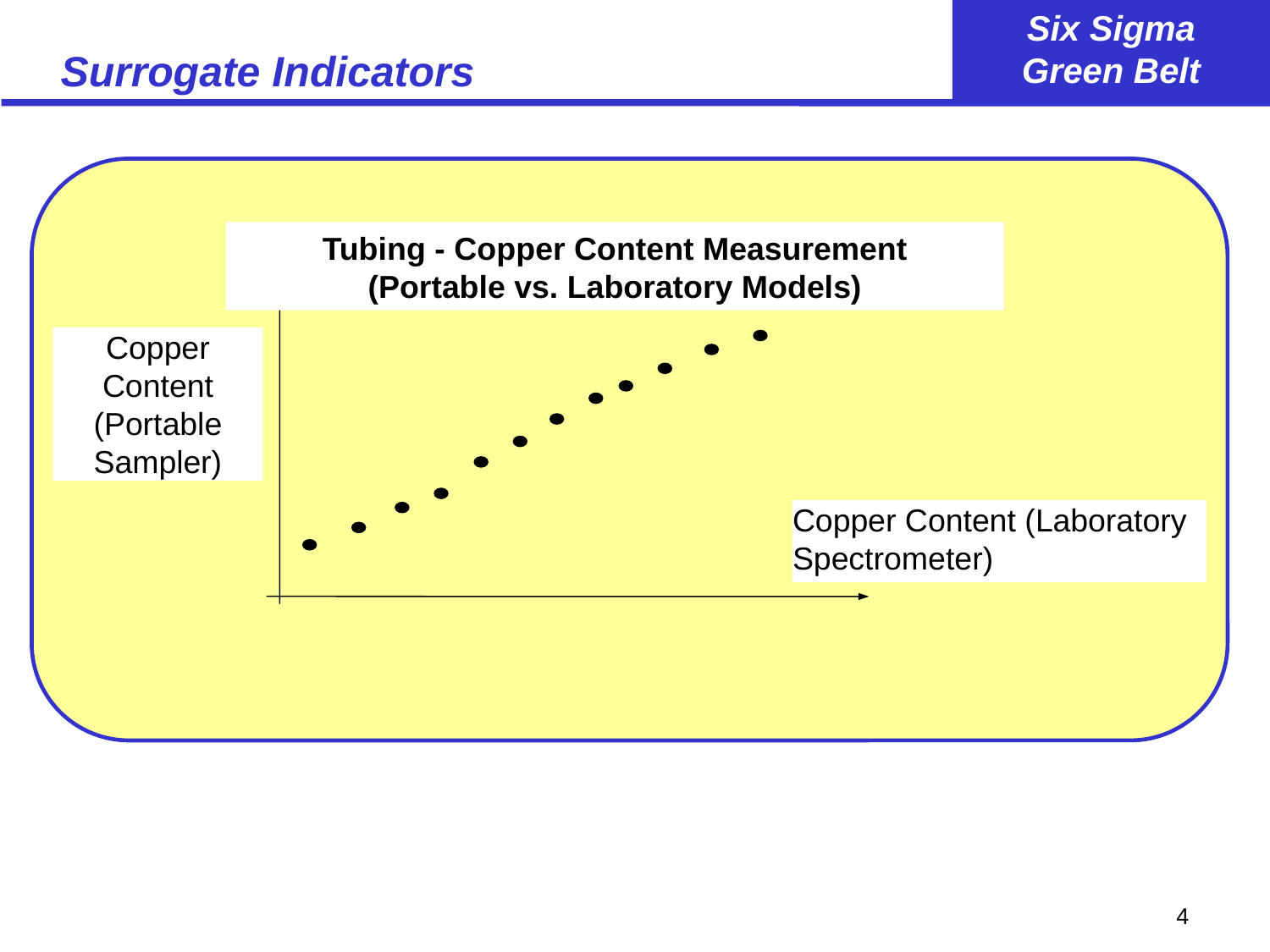

# Surrogate Indicators

Tubing - Copper Content Measurement
(Portable vs. Laboratory Models)

Copper Content
(Portable Sampler)

Copper Content (Laboratory Spectrometer)